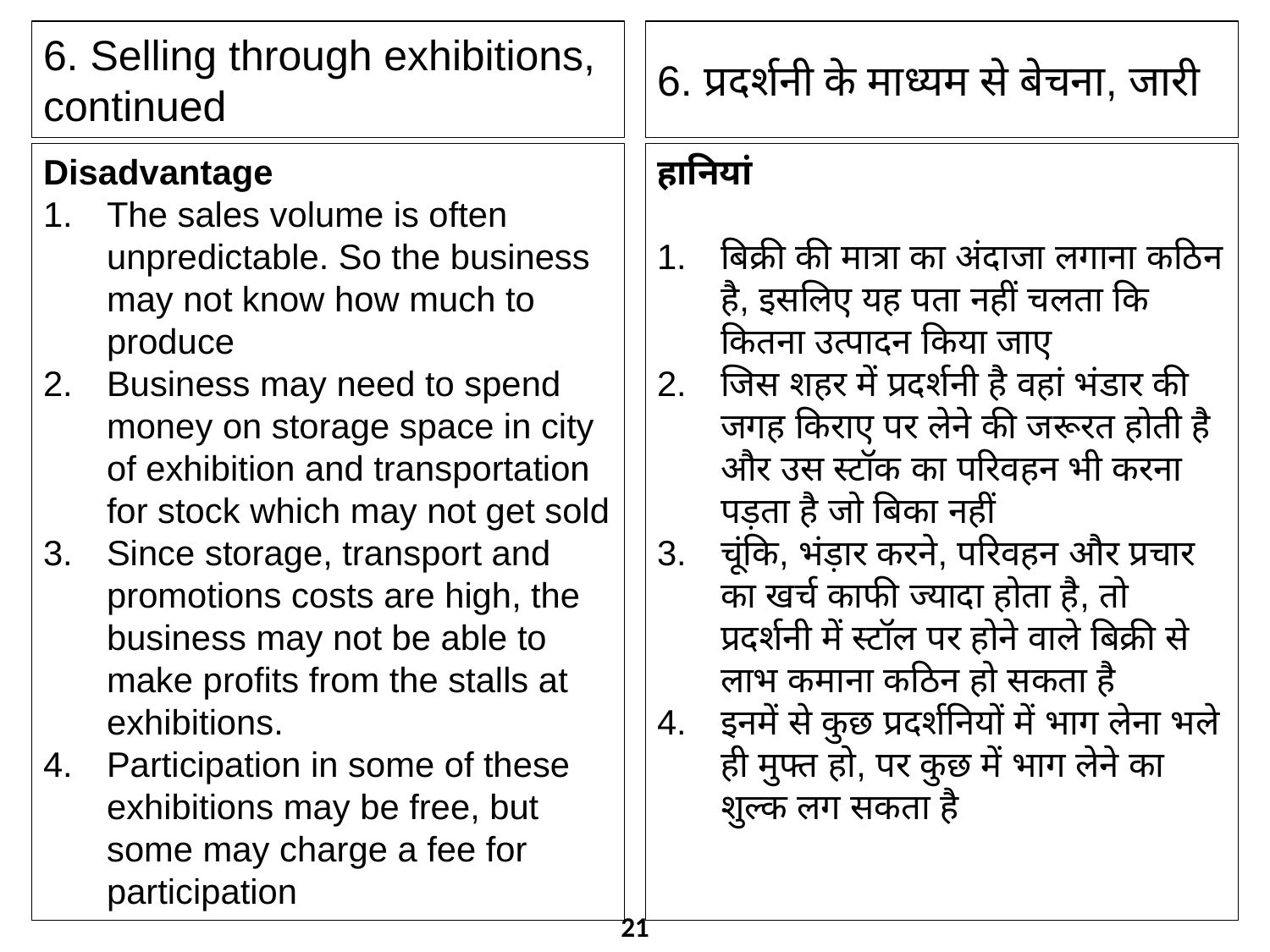

6. Selling through exhibitions, continued
6. प्रदर्शनी के माध्यम से बेचना, जारी
Disadvantage
The sales volume is often unpredictable. So the business may not know how much to produce
Business may need to spend money on storage space in city of exhibition and transportation for stock which may not get sold
Since storage, transport and promotions costs are high, the business may not be able to make profits from the stalls at exhibitions.
Participation in some of these exhibitions may be free, but some may charge a fee for participation

हानियां

बिक्री की मात्रा का अंदाजा लगाना कठिन है, इसलिए यह पता नहीं चलता कि कितना उत्पादन किया जाए
जिस शहर में प्रदर्शनी है वहां भंडार की जगह किराए पर लेने की जरूरत होती है और उस स्टॉक का परिवहन भी करना पड़ता है जो बिका नहीं
चूंकि, भंड़ार करने, परिवहन और प्रचार का खर्च काफी ज्यादा होता है, तो प्रदर्शनी में स्टॉल पर होने वाले बिक्री से लाभ कमाना कठिन हो सकता है
इनमें से कुछ प्रदर्शनियों में भाग लेना भले ही मुफ्त हो, पर कुछ में भाग लेने का शुल्क लग सकता है
21